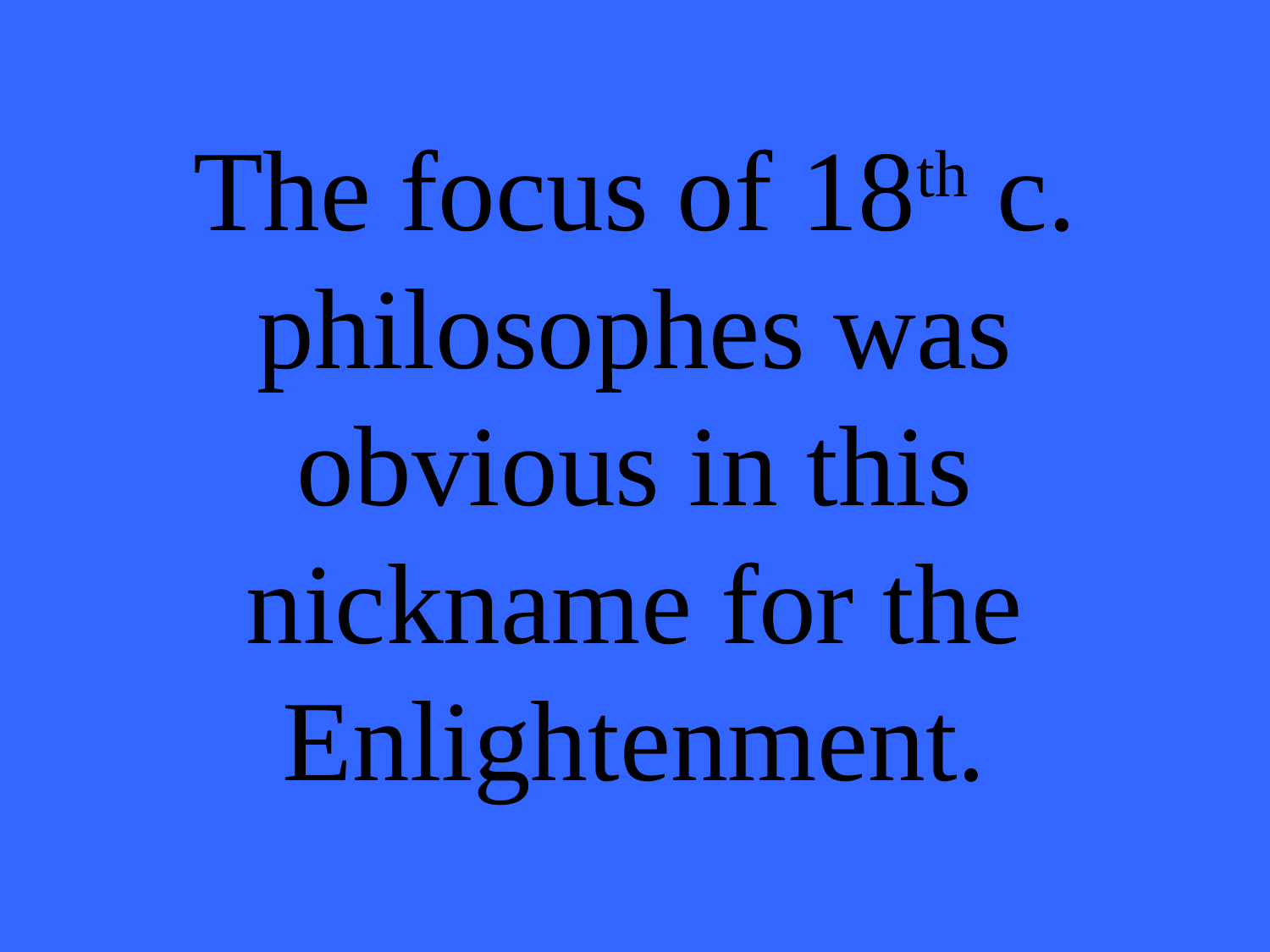

# The focus of 18th c. philosophes was obvious in this nickname for the Enlightenment.